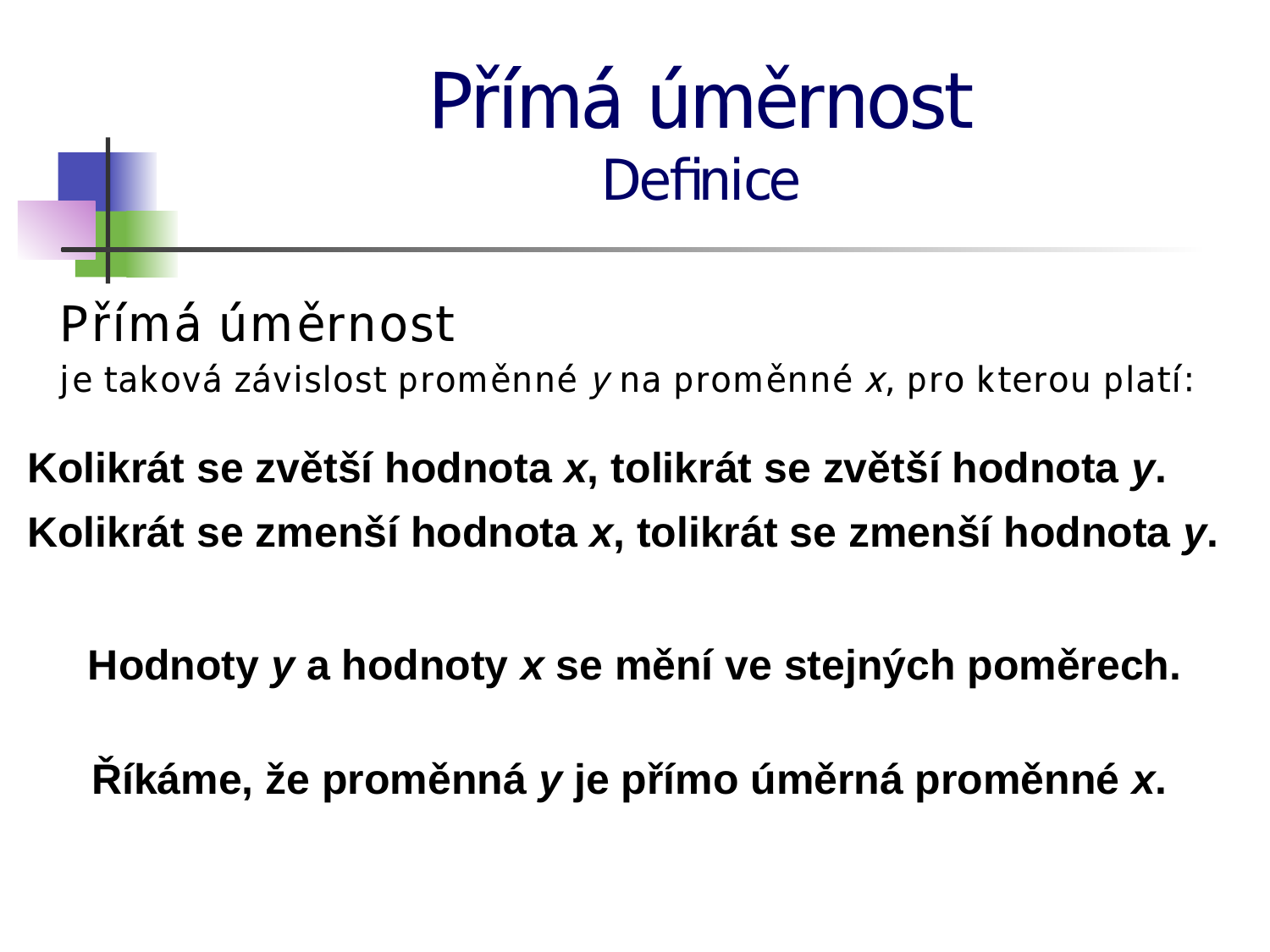

# Přímá úměrnost Definice
Přímá úměrnost
je taková závislost proměnné y na proměnné x, pro kterou platí:
Kolikrát se zvětší hodnota x, tolikrát se zvětší hodnota y.
Kolikrát se zmenší hodnota x, tolikrát se zmenší hodnota y.
Hodnoty y a hodnoty x se mění ve stejných poměrech.
Říkáme, že proměnná y je přímo úměrná proměnné x.